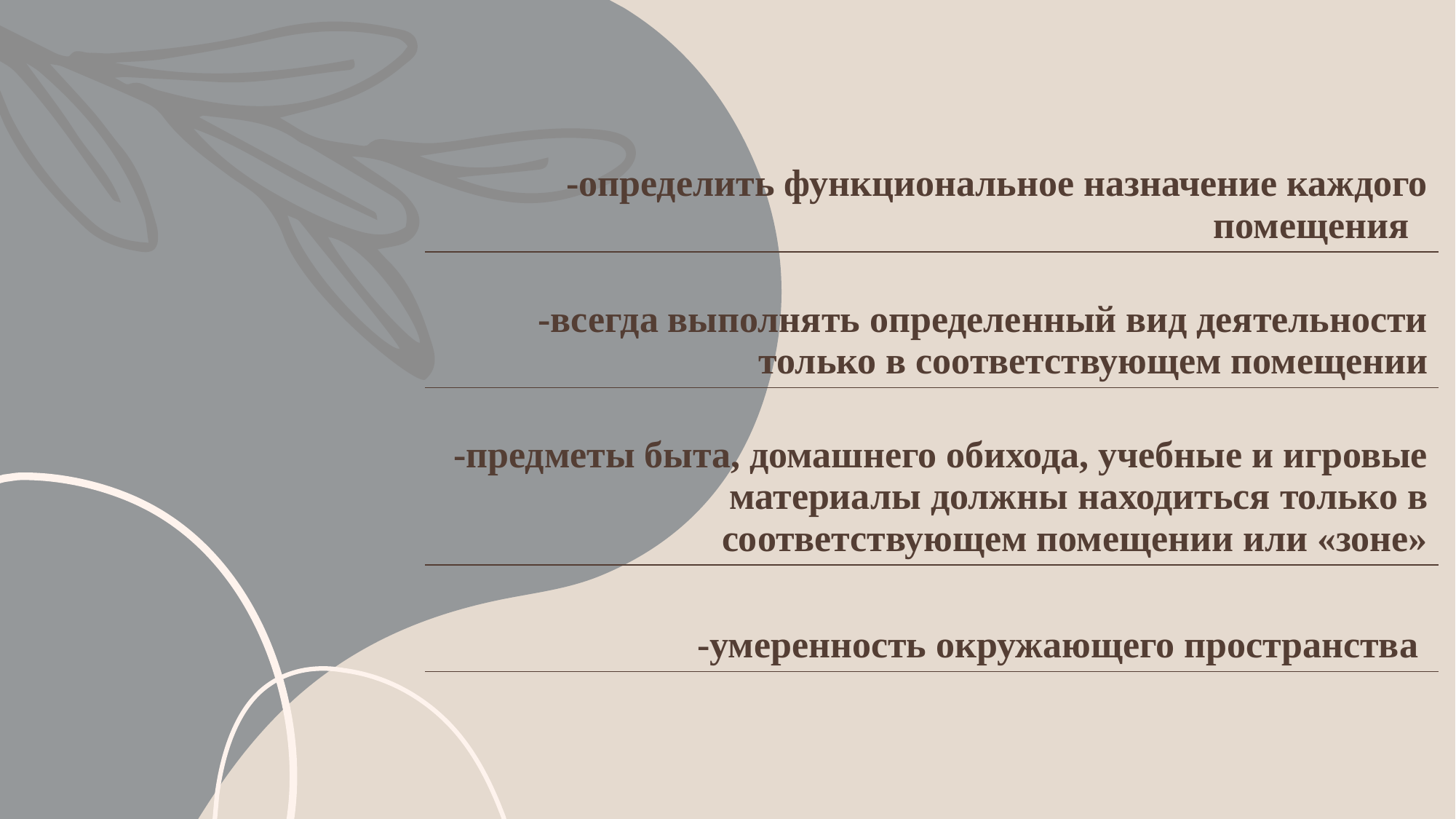

| -определить функциональное назначение каждого помещения |
| --- |
| -всегда выполнять определенный вид деятельности только в соответствующем помещении |
| -предметы быта, домашнего обихода, учебные и игровые материалы должны находиться только в соответствующем помещении или «зоне» |
| -умеренность окружающего пространства |
|  |